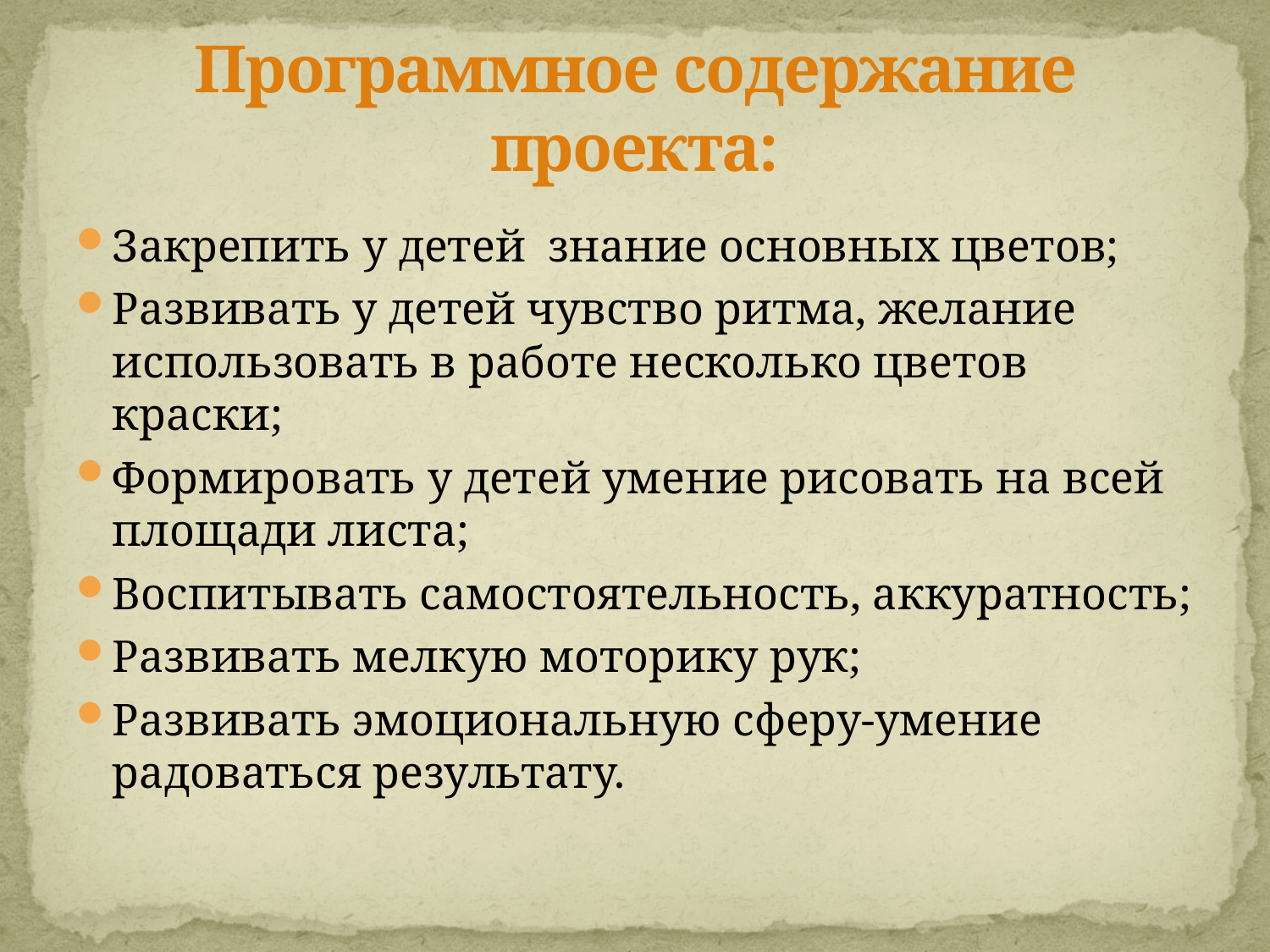

# Программное содержание проекта:
Закрепить у детей  знание основных цветов;
Развивать у детей чувство ритма, желание использовать в работе несколько цветов краски;
Формировать у детей умение рисовать на всей площади листа;
Воспитывать самостоятельность, аккуратность;
Развивать мелкую моторику рук;
Развивать эмоциональную сферу-умение радоваться результату.